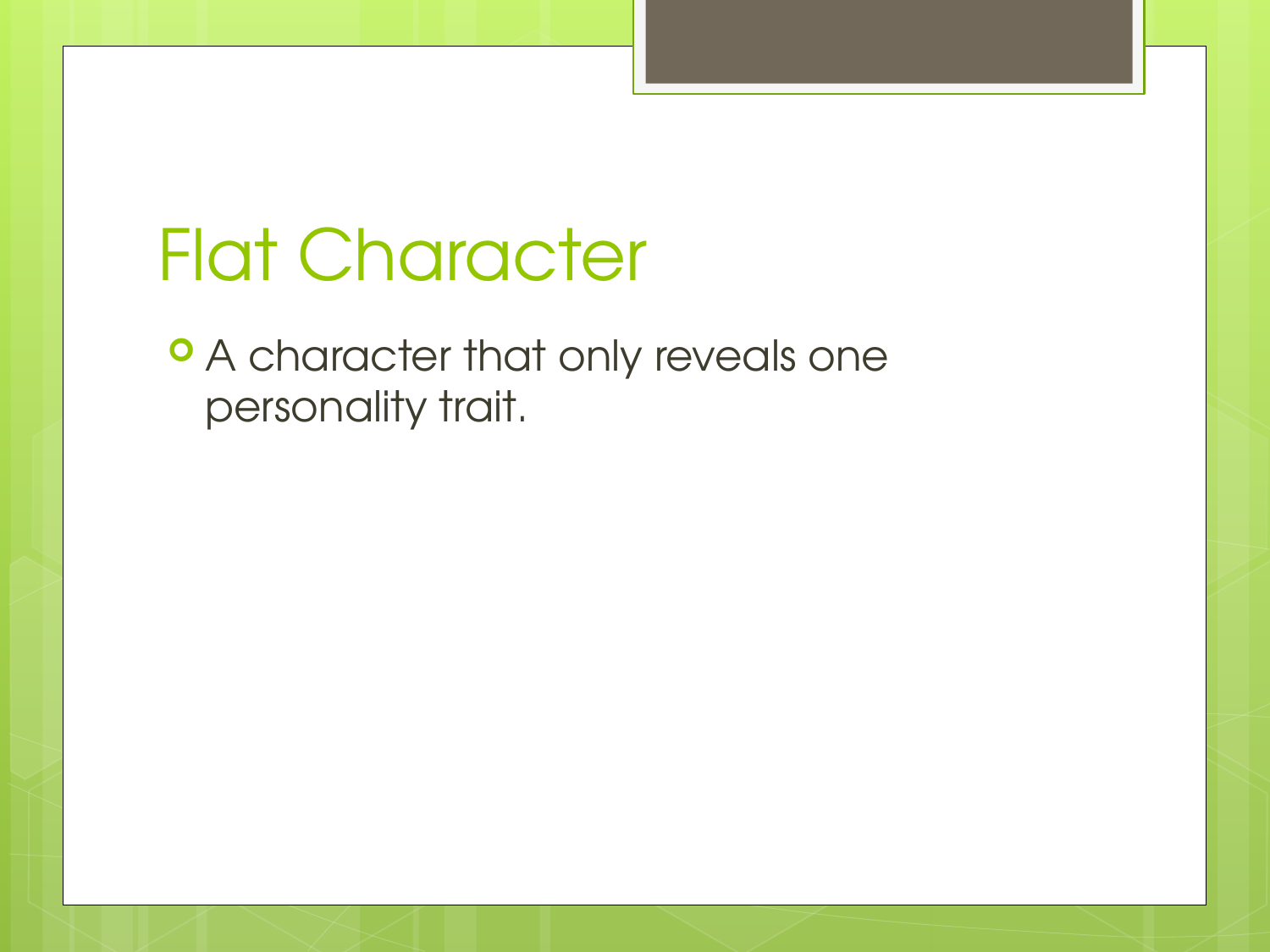

# Flat Character
A character that only reveals one personality trait.